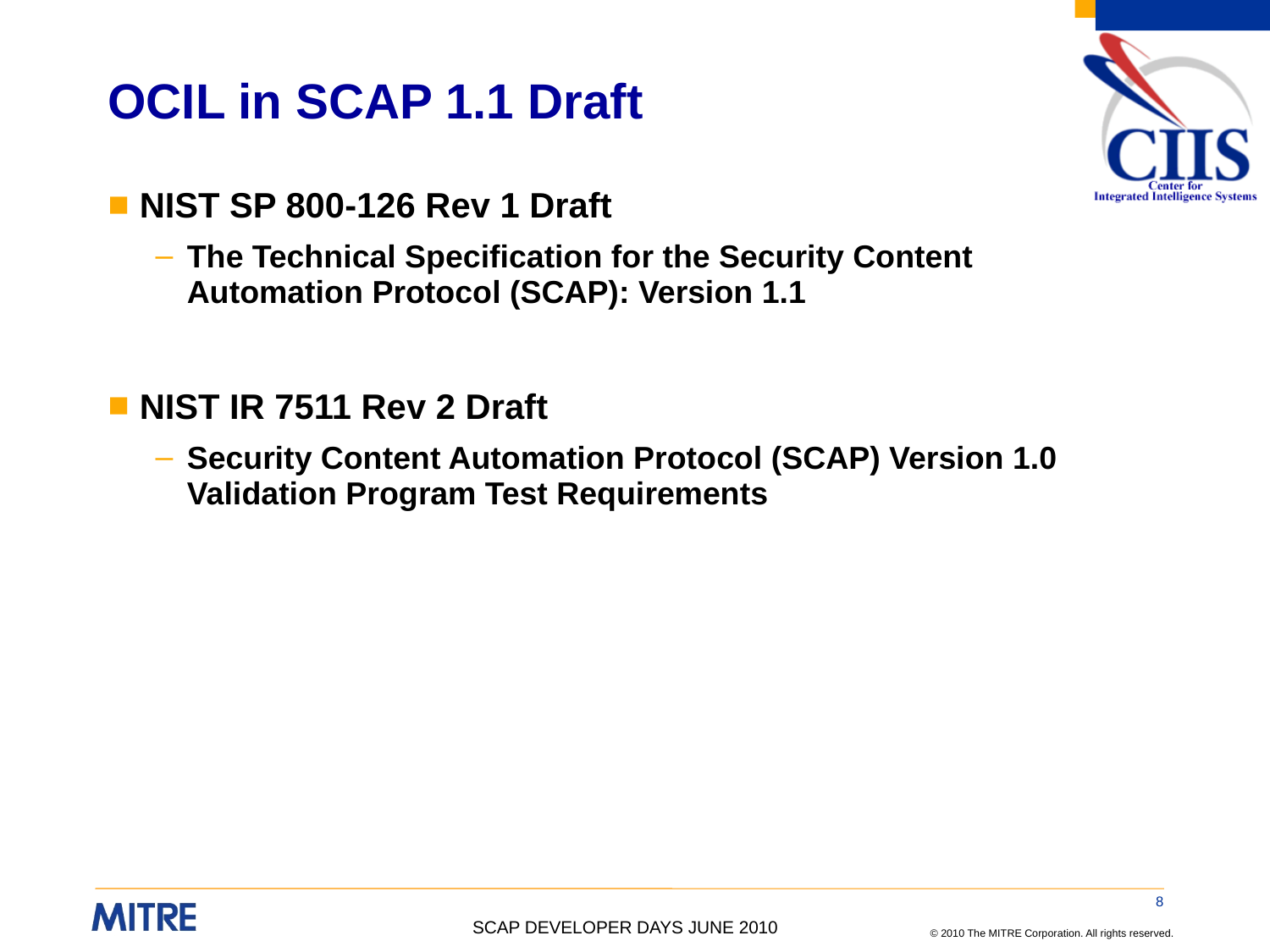

# OCIL in SCAP 1.1 Draft
NIST SP 800-126 Rev 1 Draft
The Technical Specification for the Security Content Automation Protocol (SCAP): Version 1.1

NIST IR 7511 Rev 2 Draft
Security Content Automation Protocol (SCAP) Version 1.0 Validation Program Test Requirements
8